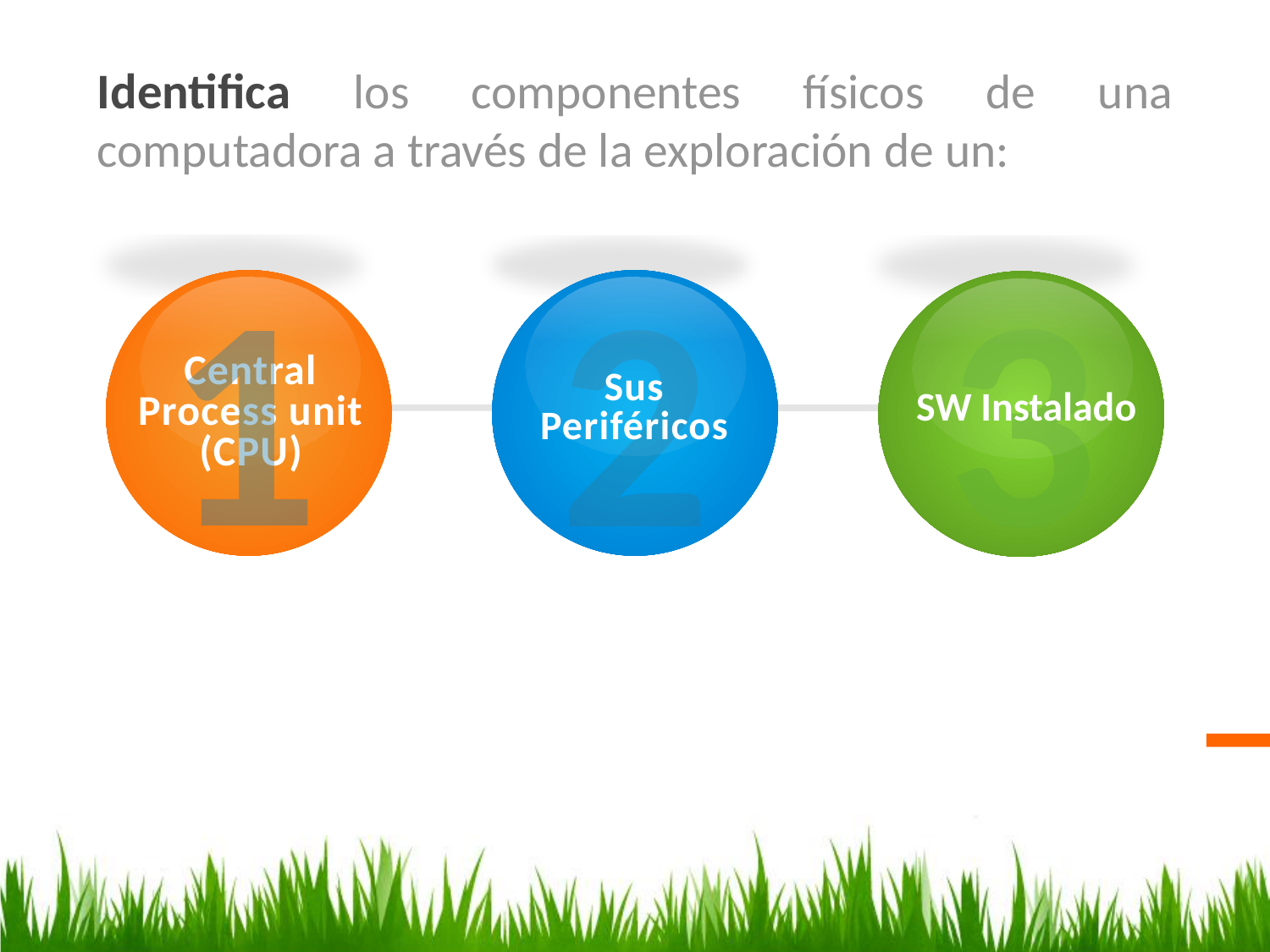

Identifica los componentes físicos de una computadora a través de la exploración de un:

Central Process unit (CPU)

1
3

SW Instalado
2

Sus Periféricos